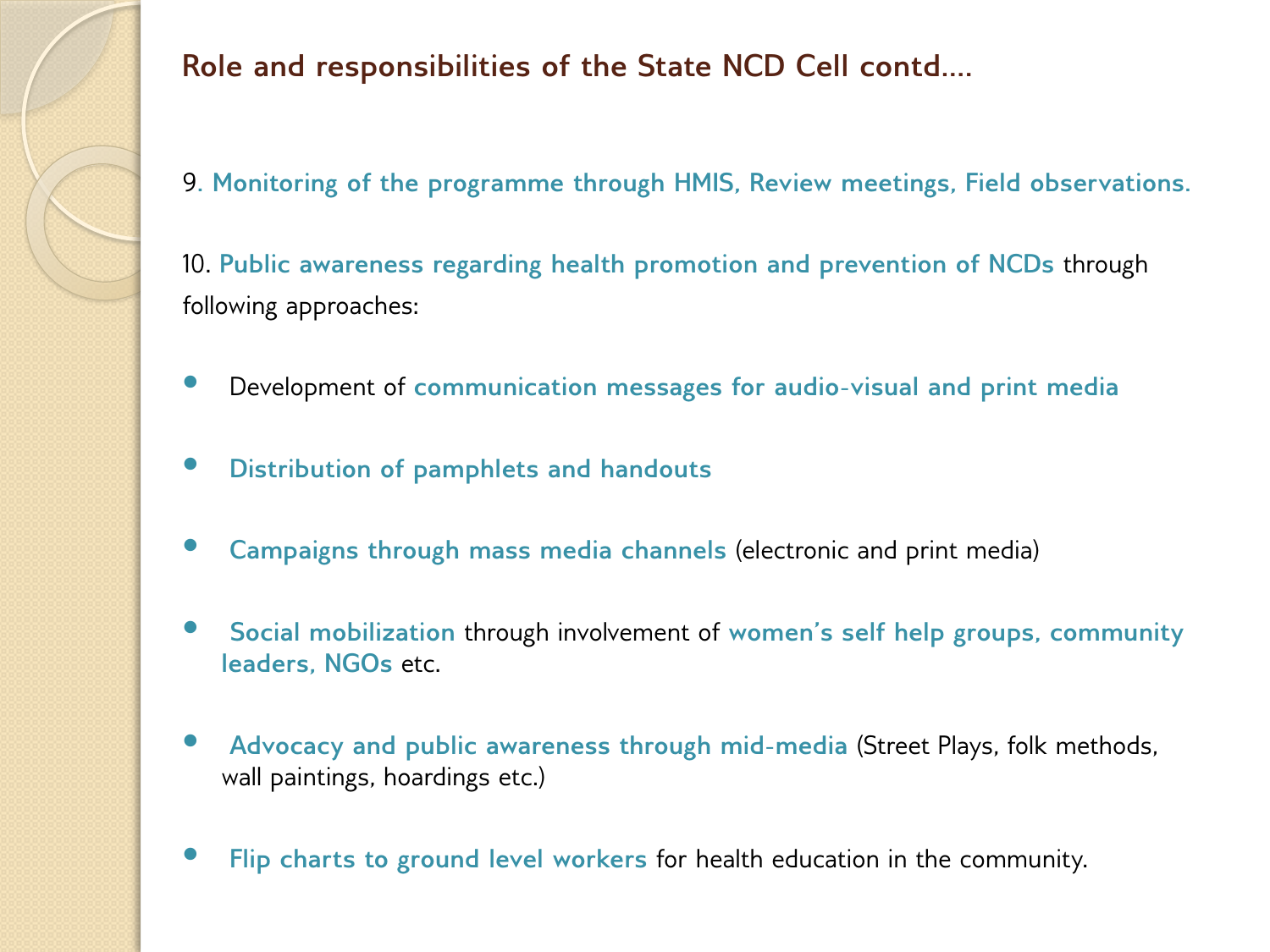

# Role and responsibilities of the State NCD Cell contd….
9. Monitoring of the programme through HMIS, Review meetings, Field observations.

10. Public awareness regarding health promotion and prevention of NCDs through
following approaches:

 Development of communication messages for audio-visual and print media

 Distribution of pamphlets and handouts

 Campaigns through mass media channels (electronic and print media)

 Social mobilization through involvement of women’s self help groups, community leaders, NGOs etc.

 Advocacy and public awareness through mid-media (Street Plays, folk methods, wall paintings, hoardings etc.)

 Flip charts to ground level workers for health education in the community.